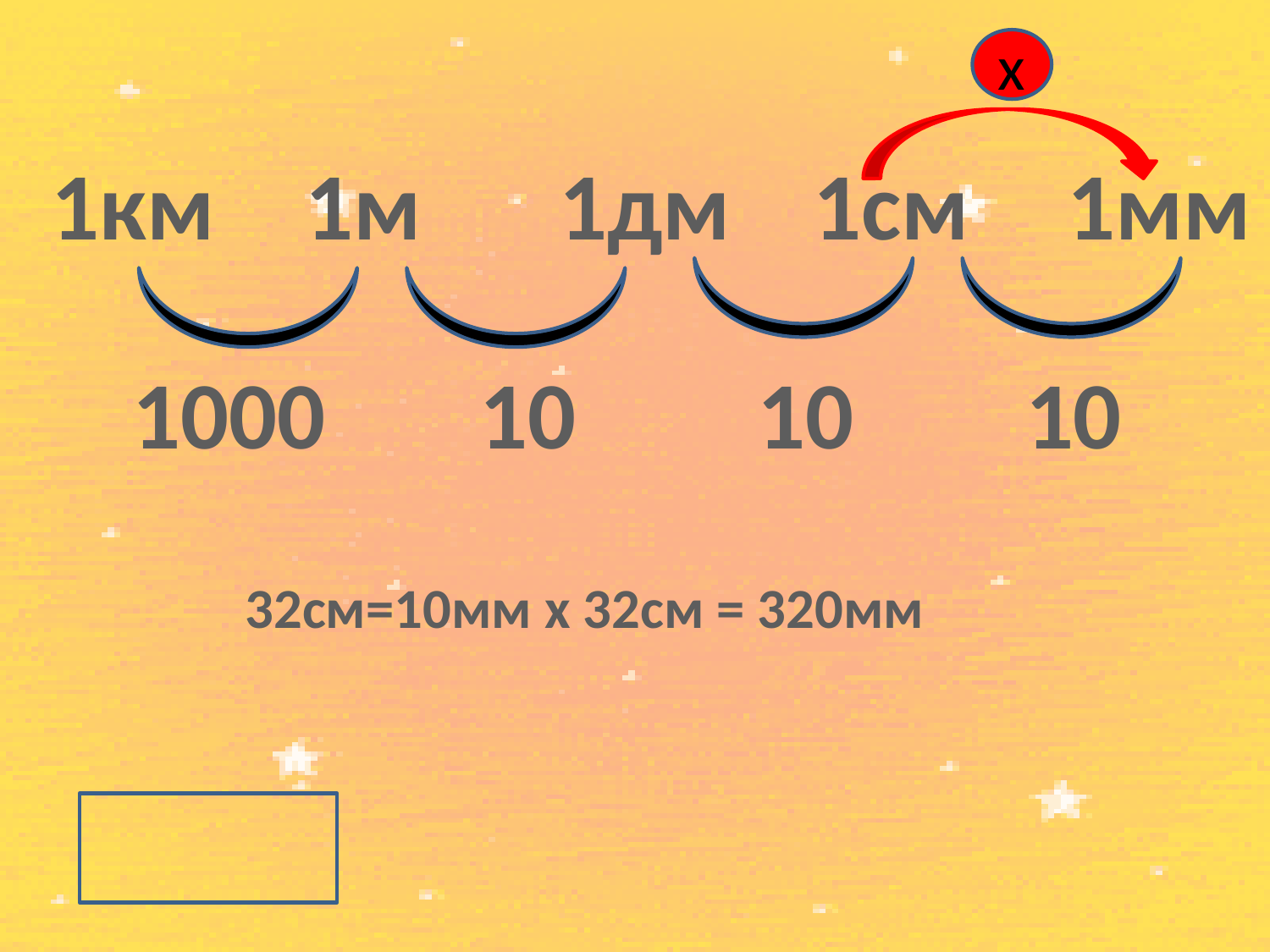

х

1км	1м		1дм	1см	1мм

1000
10
10
10
32см=10мм х 32см = 320мм